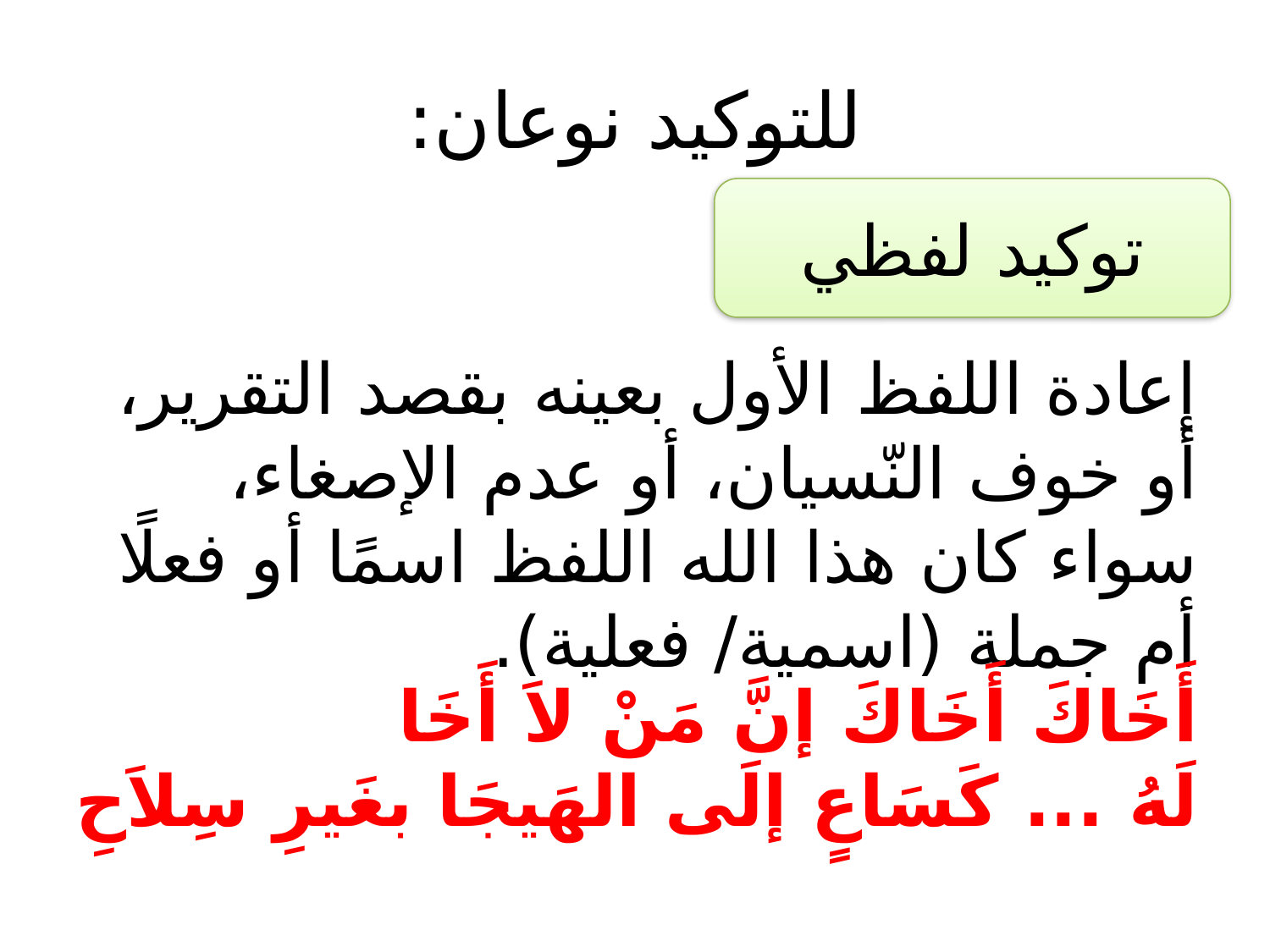

# للتوكيد نوعان:
توكيد لفظي
إعادة اللفظ الأول بعينه بقصد التقرير، أو خوف النّسيان، أو عدم الإصغاء، سواء كان هذا الله اللفظ اسمًا أو فعلًا أم جملة (اسمية/ فعلية).

أَخَاكَ أَخَاكَ إنَّ مَنْ لاَ أَخَا لَهُ ... كَسَاعٍ إلَى الهَيجَا بغَيرِ سِلاَحِ